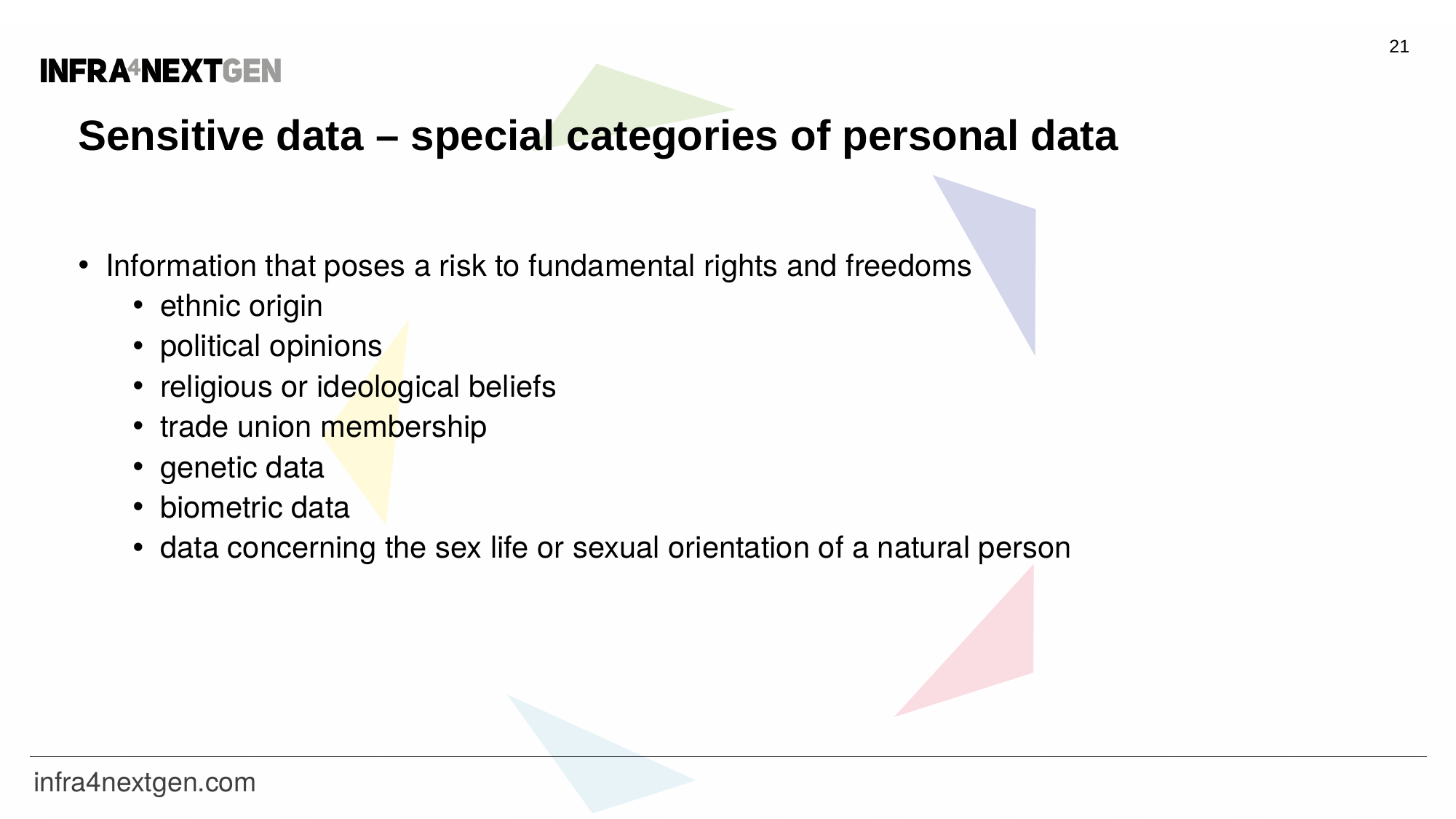

21
# Sensitive data – special categories of personal data
Information that poses a risk to fundamental rights and freedoms
ethnic origin
political opinions
religious or ideological beliefs
trade union membership
genetic data
biometric data
data concerning the sex life or sexual orientation of a natural person

infra4nextgen.com